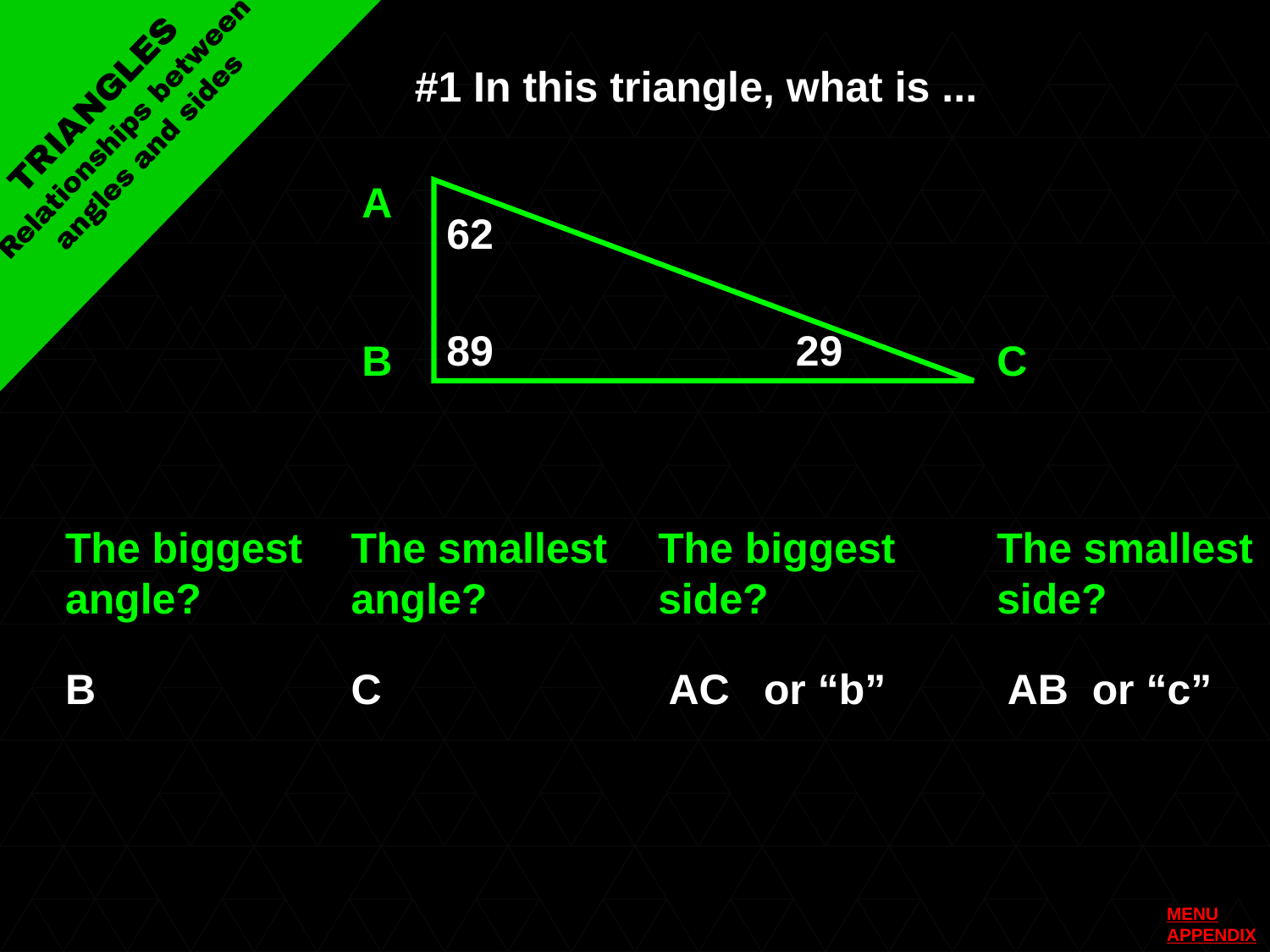

#1 In this triangle, what is ...
TRIANGLES
Relationships between angles and sides
A

62
89
29
B
C
The biggest angle?
The smallest angle?
The biggest side?
The smallest side?
B
C
AC
or “b”
AB
or “c”
MENU
APPENDIX